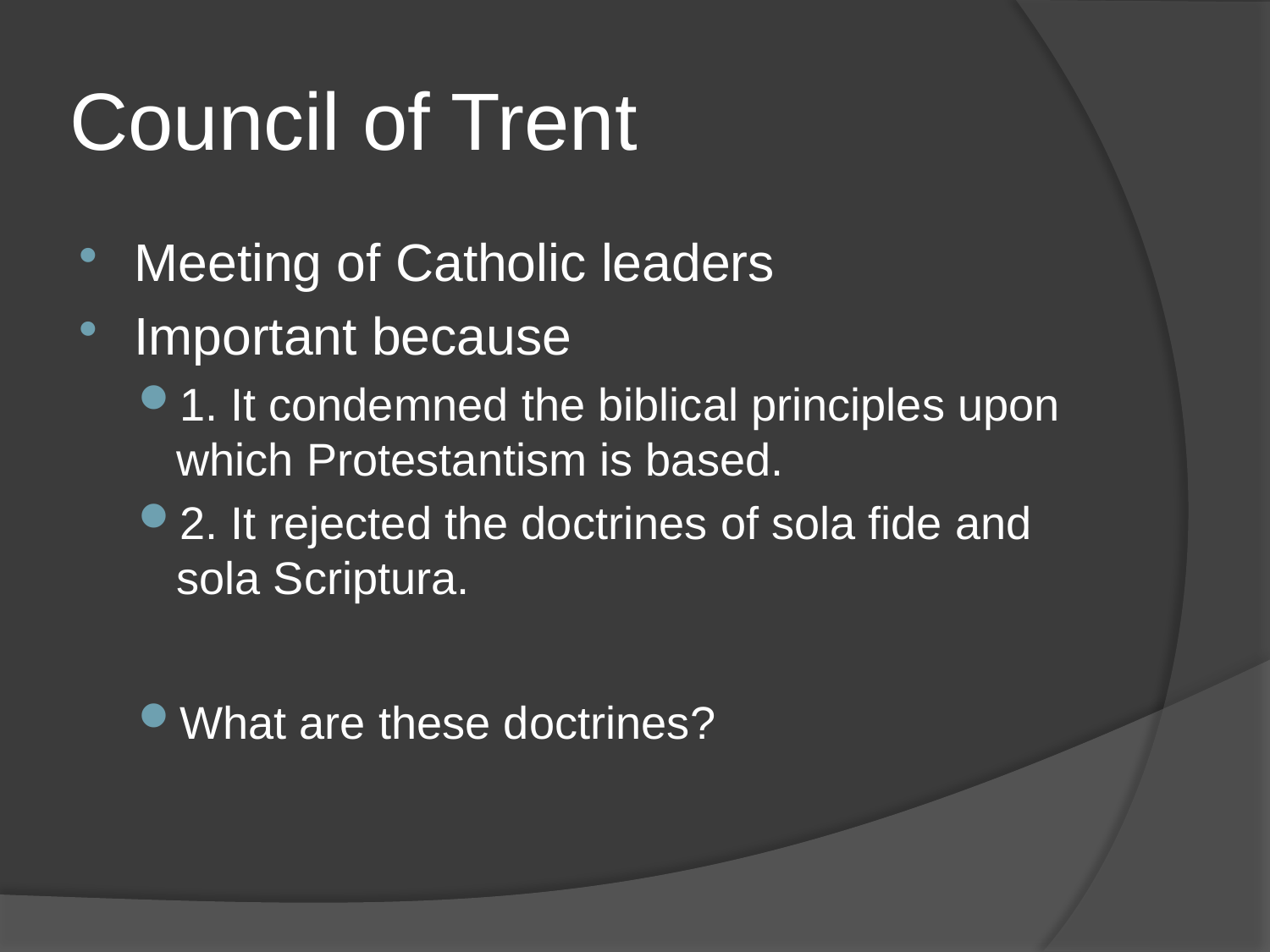

# Council of Trent
Meeting of Catholic leaders
Important because
1. It condemned the biblical principles upon which Protestantism is based.
2. It rejected the doctrines of sola fide and sola Scriptura.

What are these doctrines?